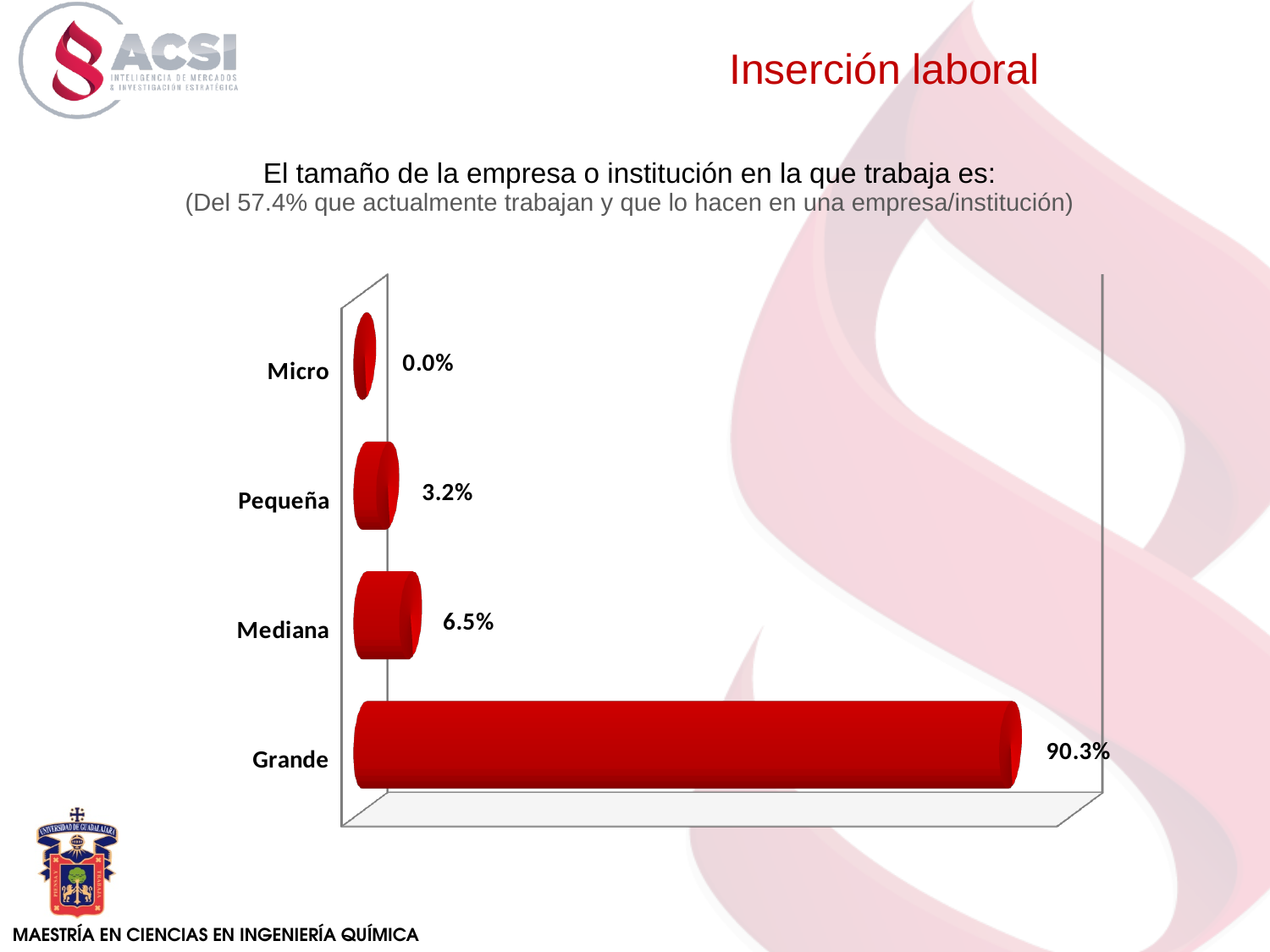

Inserción laboral

[unsupported chart]

El tamaño de la empresa o institución en la que trabaja es:
(Del 57.4% que actualmente trabajan y que lo hacen en una empresa/institución)